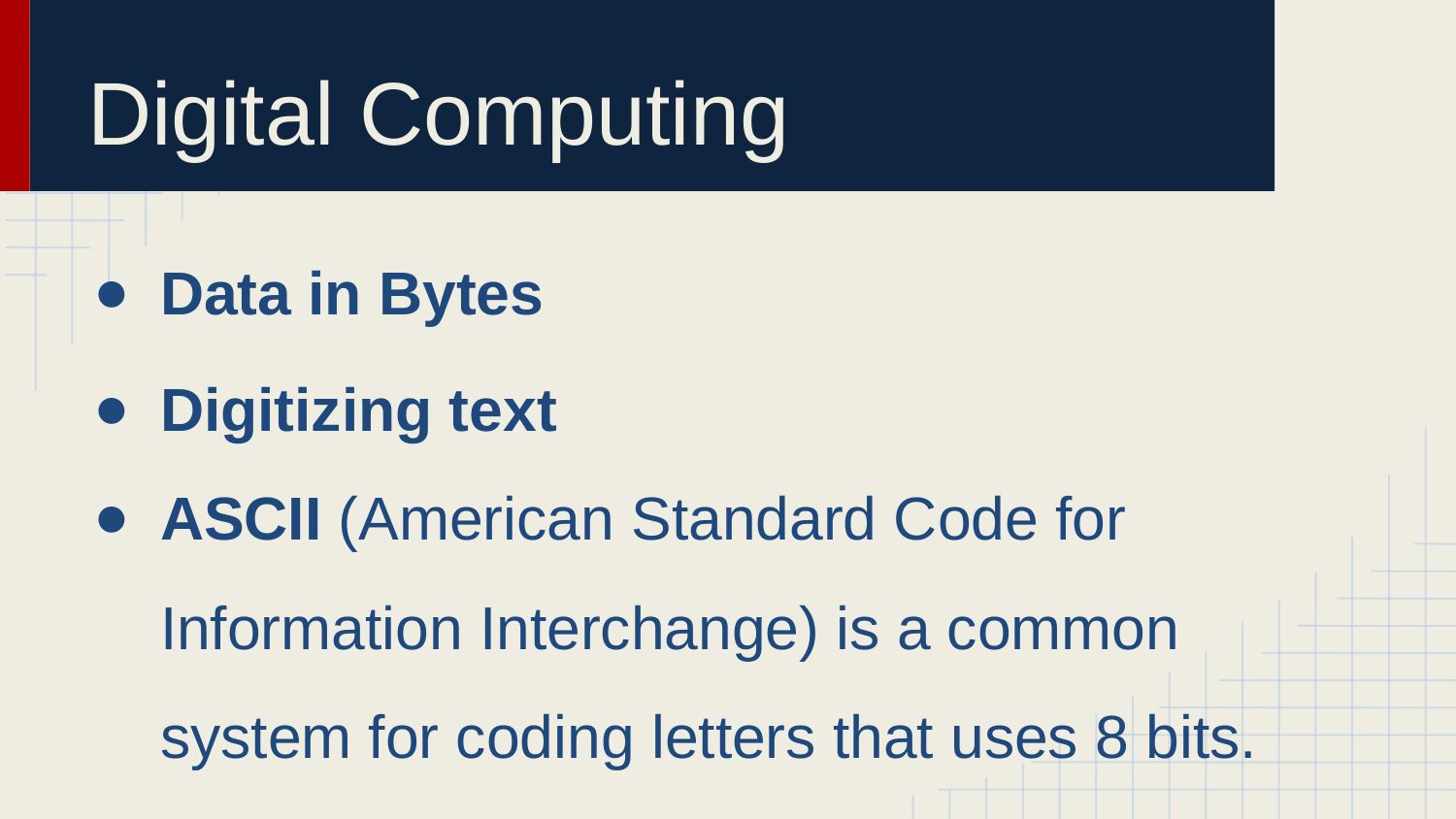

# Digital Computing
Data in Bytes
Digitizing text
ASCII (American Standard Code for Information Interchange) is a common system for coding letters that uses 8 bits.